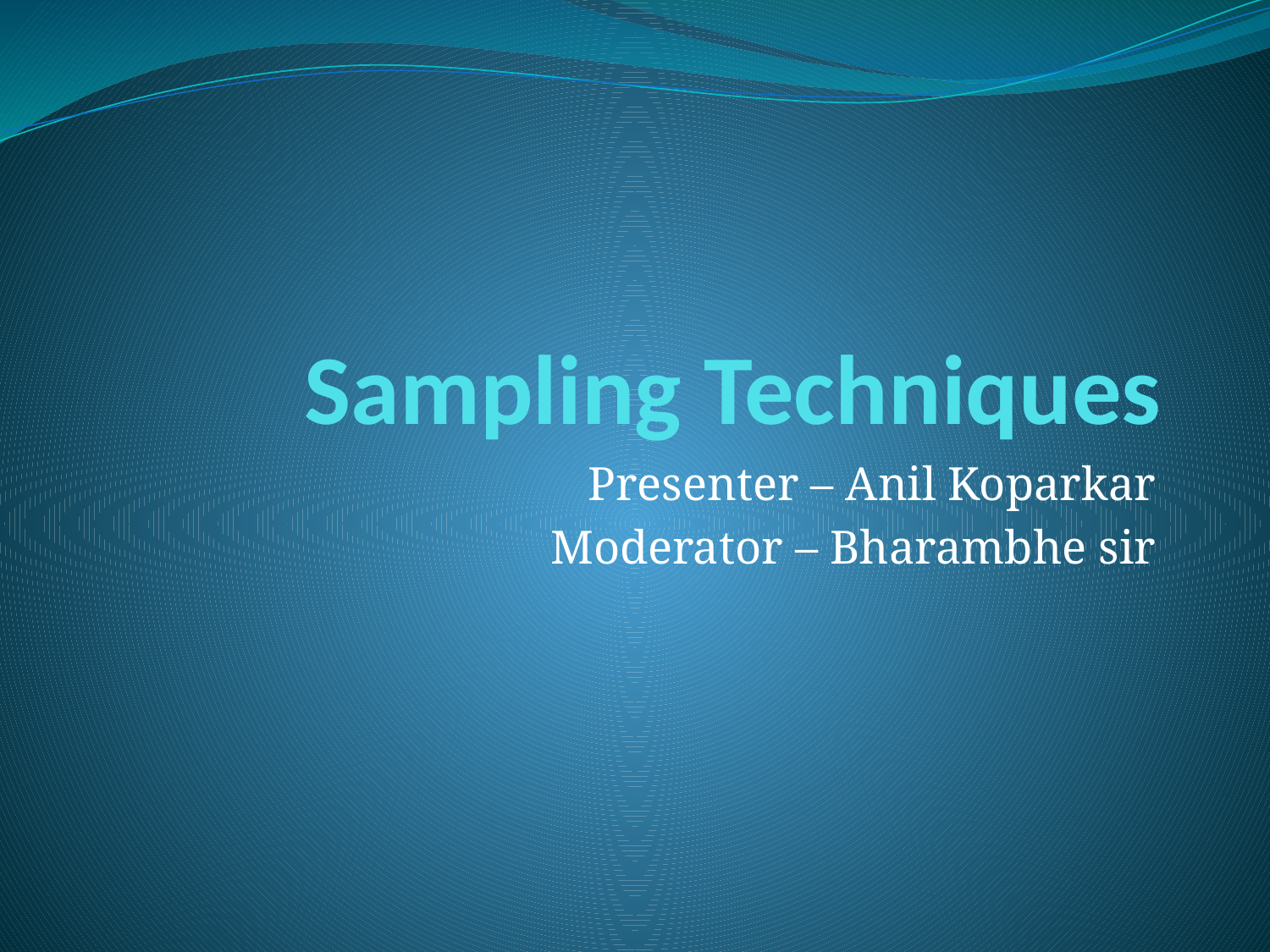

# Sampling Techniques
Presenter – Anil Koparkar
Moderator – Bharambhe sir